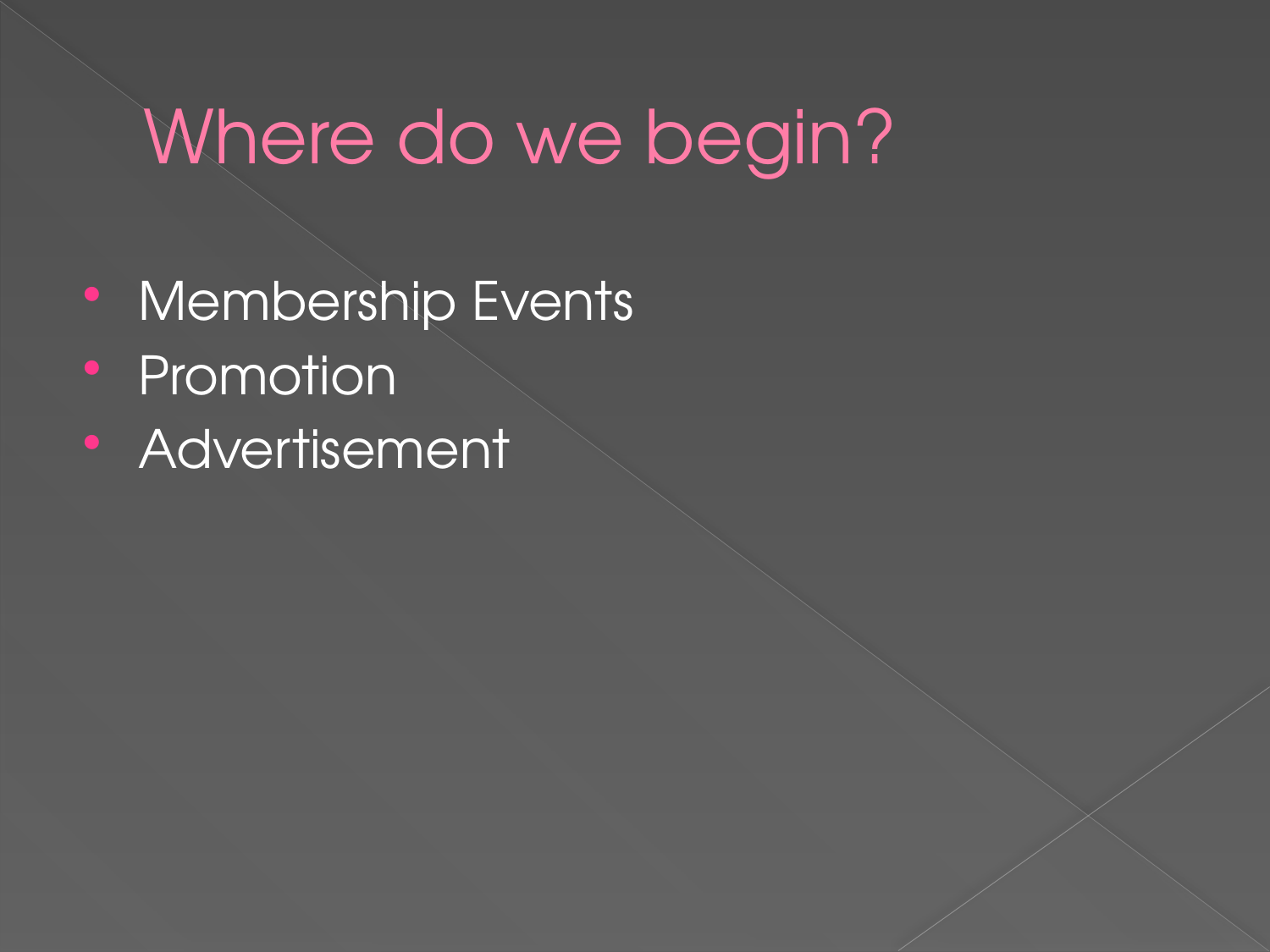

# Where do we begin?
Membership Events
Promotion
Advertisement